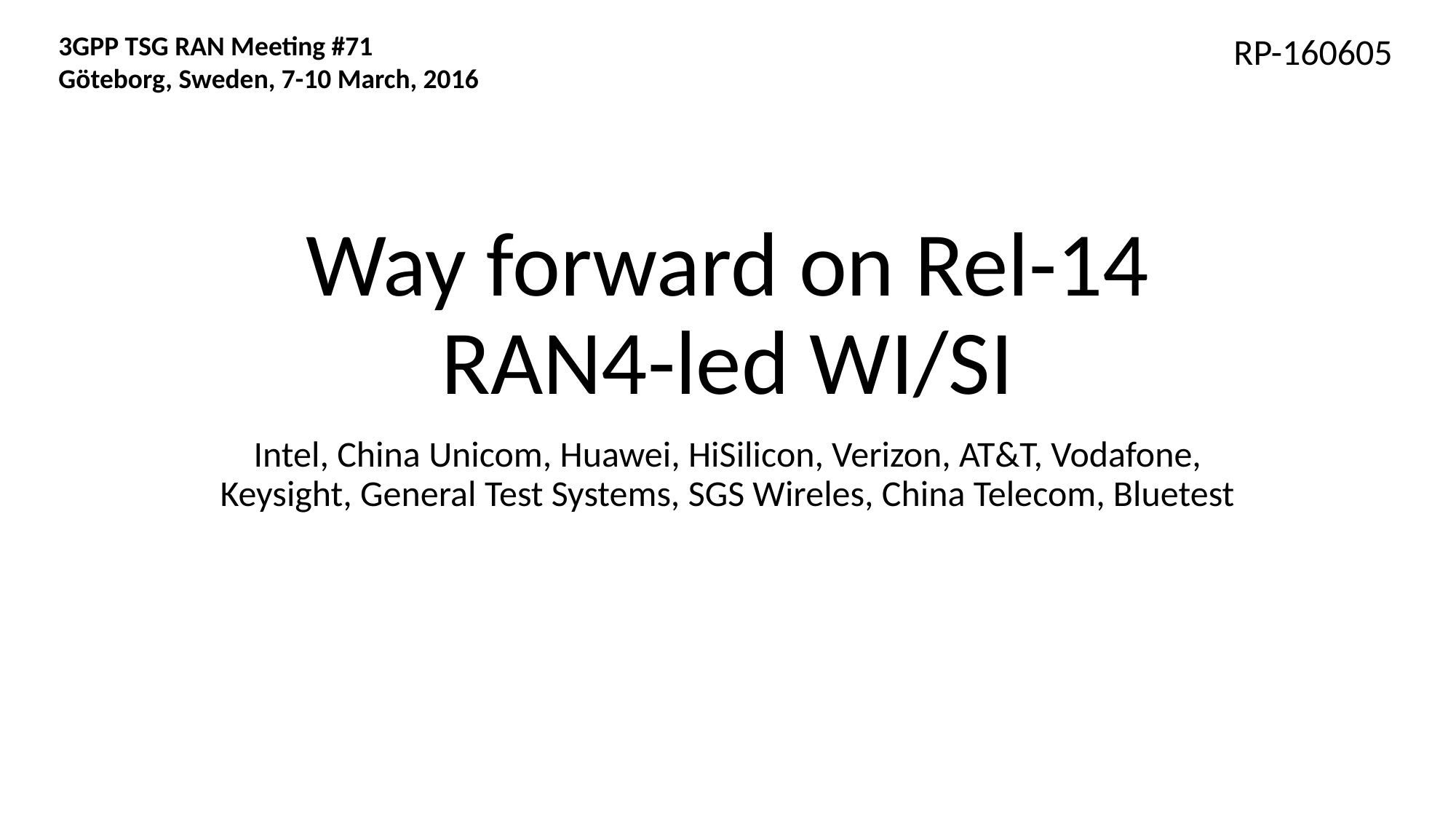

3GPP TSG RAN Meeting #71
Göteborg, Sweden, 7-10 March, 2016
RP-160605
# Way forward on Rel-14 RAN4-led WI/SI
Intel, China Unicom, Huawei, HiSilicon, Verizon, AT&T, Vodafone, Keysight, General Test Systems, SGS Wireles, China Telecom, Bluetest